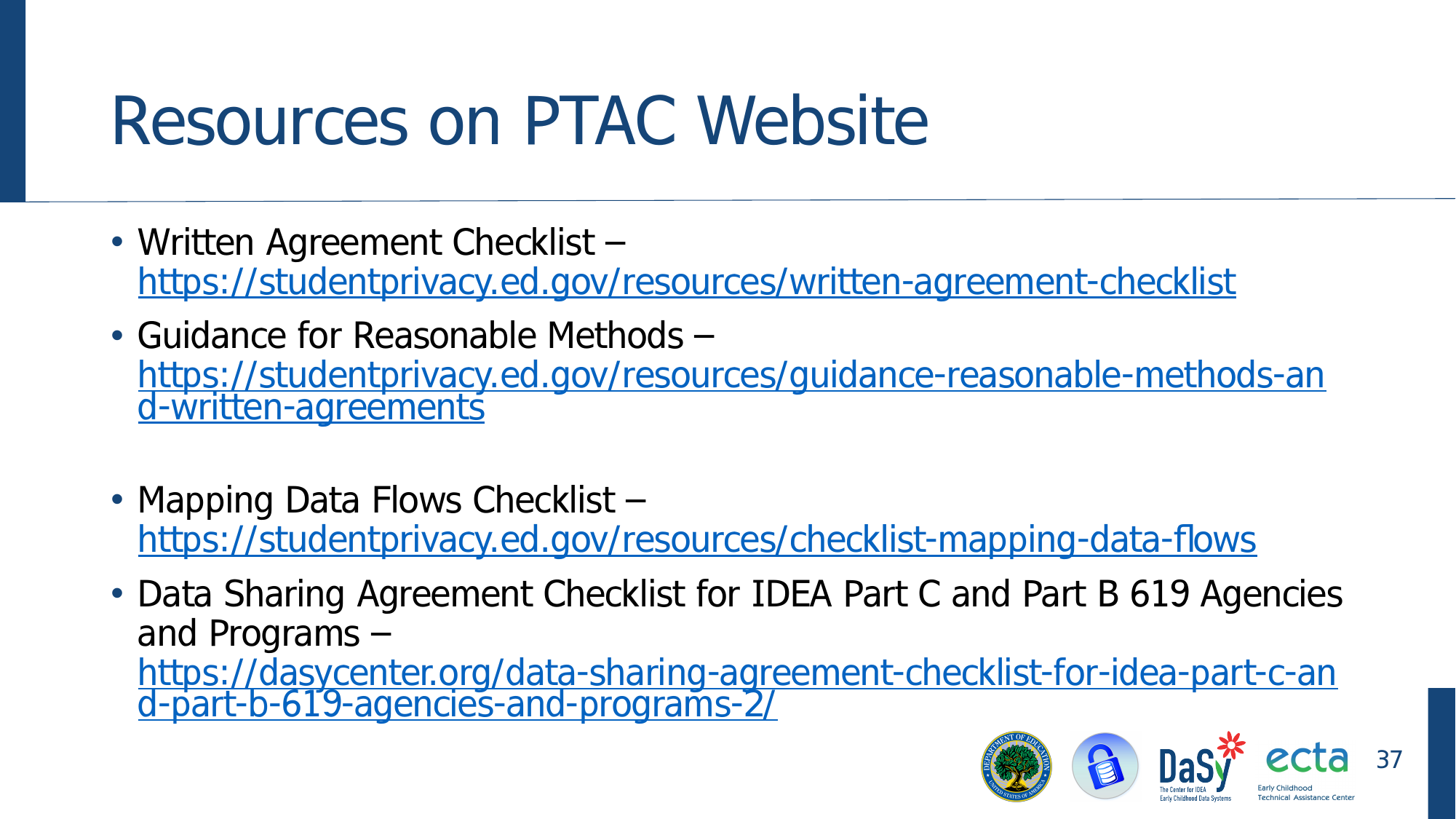

# Resources on PTAC Website
Written Agreement Checklist –https://studentprivacy.ed.gov/resources/written-agreement-checklist
Guidance for Reasonable Methods – https://studentprivacy.ed.gov/resources/guidance-reasonable-methods-and-written-agreements
Mapping Data Flows Checklist –
https://studentprivacy.ed.gov/resources/checklist-mapping-data-flows
Data Sharing Agreement Checklist for IDEA Part C and Part B 619 Agencies and Programs –
https://dasycenter.org/data-sharing-agreement-checklist-for-idea-part-c-and-part-b-619-agencies-and-programs-2/